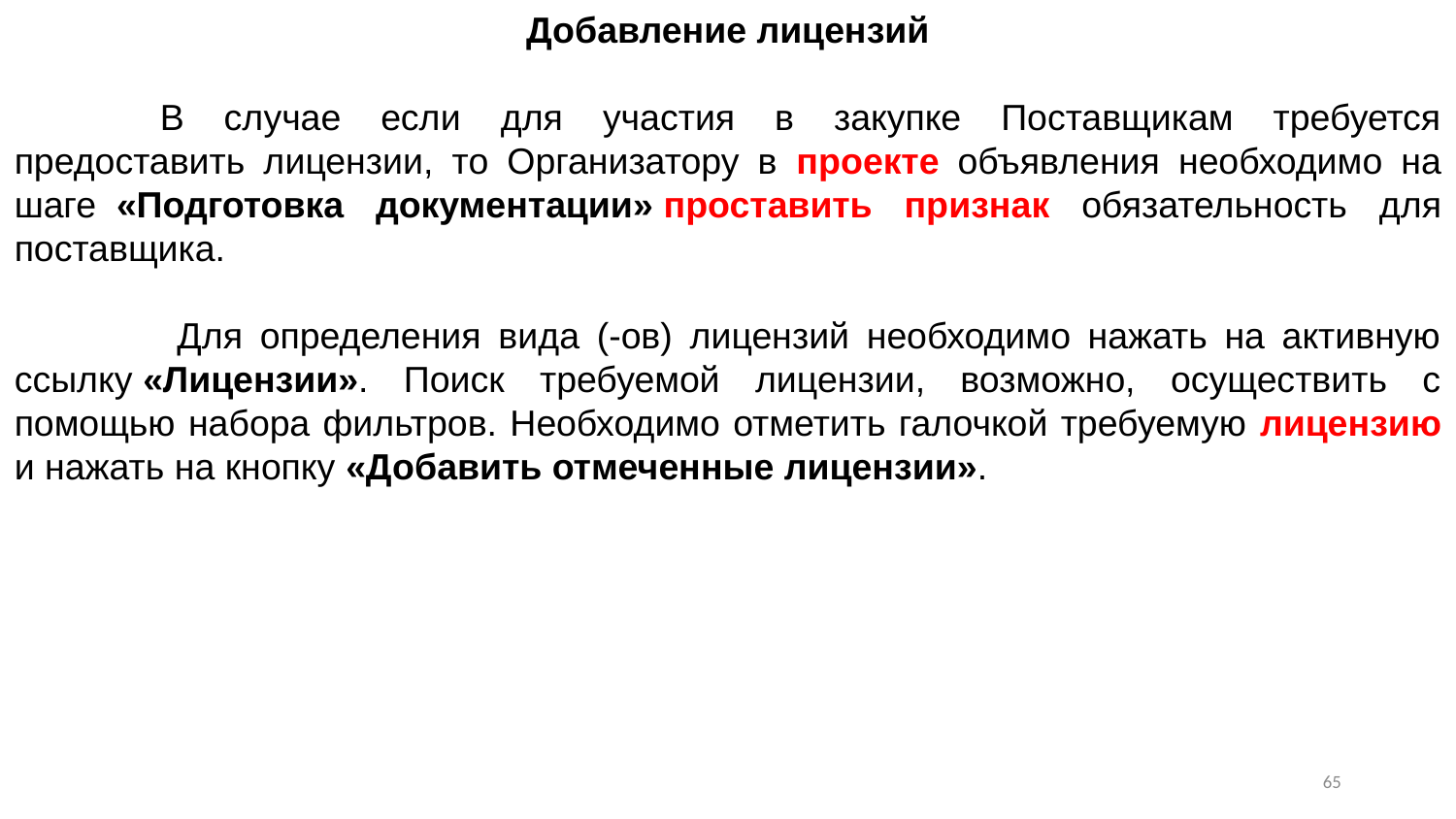

Добавление лицензий

	В случае если для участия в закупке Поставщикам требуется предоставить лицензии, то Организатору в проекте объявления необходимо на шаге  «Подготовка документации» проставить признак обязательность для поставщика.

	 Для определения вида (-ов) лицензий необходимо нажать на активную ссылку «Лицензии». Поиск требуемой лицензии, возможно, осуществить с помощью набора фильтров. Необходимо отметить галочкой требуемую лицензию и нажать на кнопку «Добавить отмеченные лицензии».

65